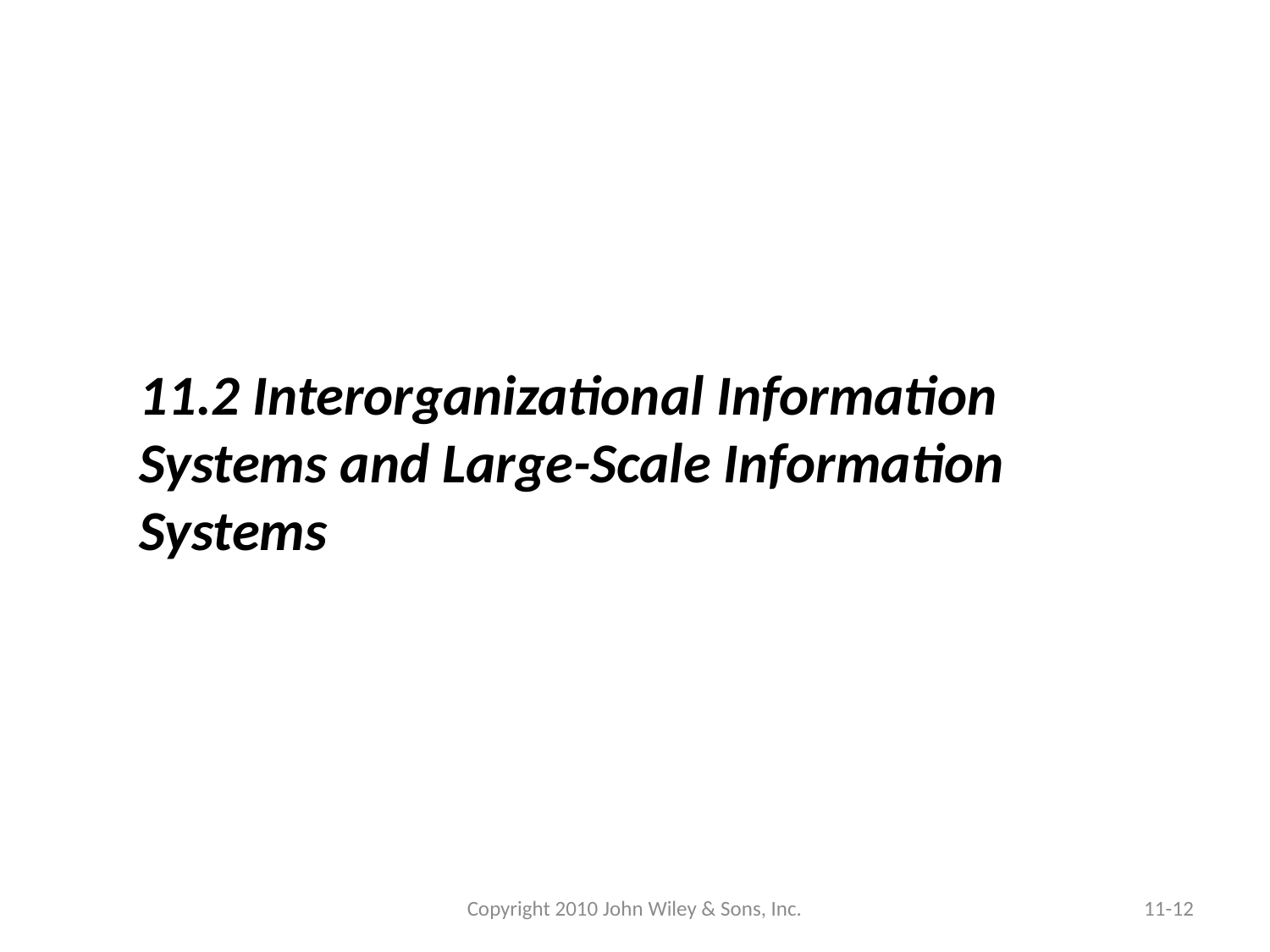

11.2 Interorganizational Information Systems and Large-Scale Information Systems
Copyright 2010 John Wiley & Sons, Inc.
11-12